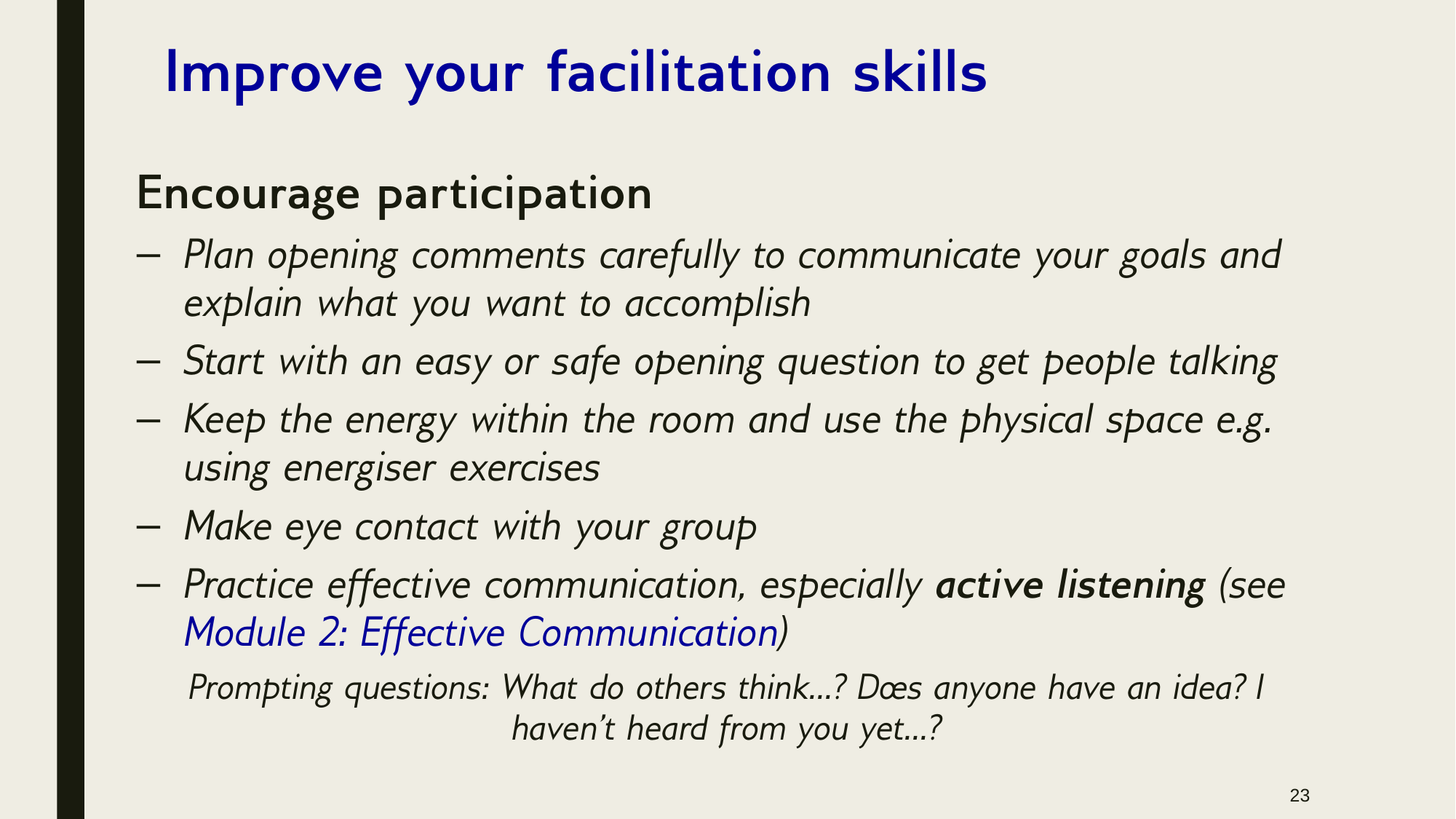

Improve your facilitation skills
Encourage participation
Plan opening comments carefully to communicate your goals and explain what you want to accomplish
Start with an easy or safe opening question to get people talking
Keep the energy within the room and use the physical space e.g. using energiser exercises
Make eye contact with your group
Practice effective communication, especially active listening (see Module 2: Effective Communication)
Prompting questions: What do others think...? Does anyone have an idea? I haven’t heard from you yet...?
23